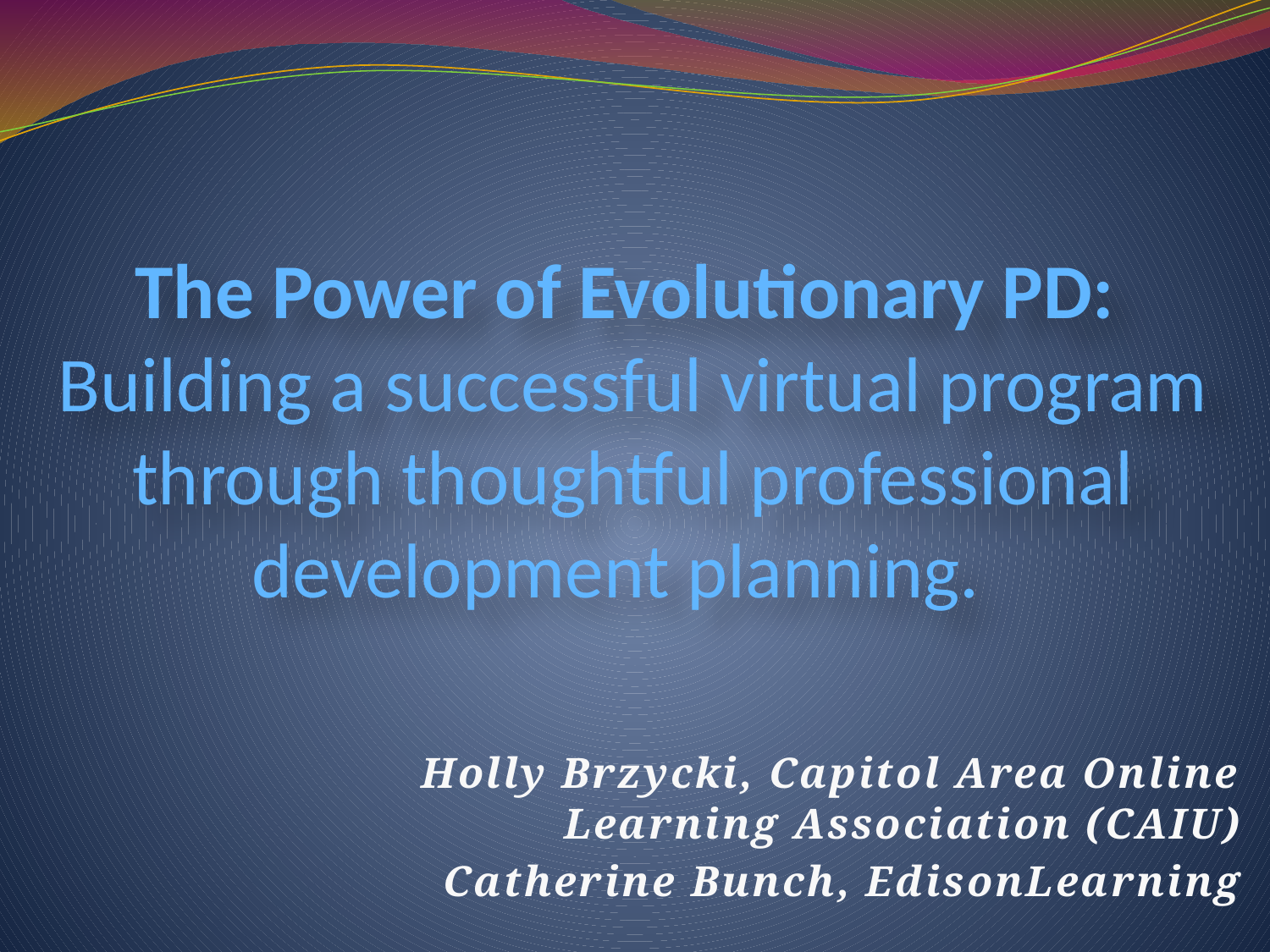

# The Power of Evolutionary PD: Building a successful virtual program through thoughtful professional development planning.
Holly Brzycki, Capitol Area Online Learning Association (CAIU)
Catherine Bunch, EdisonLearning